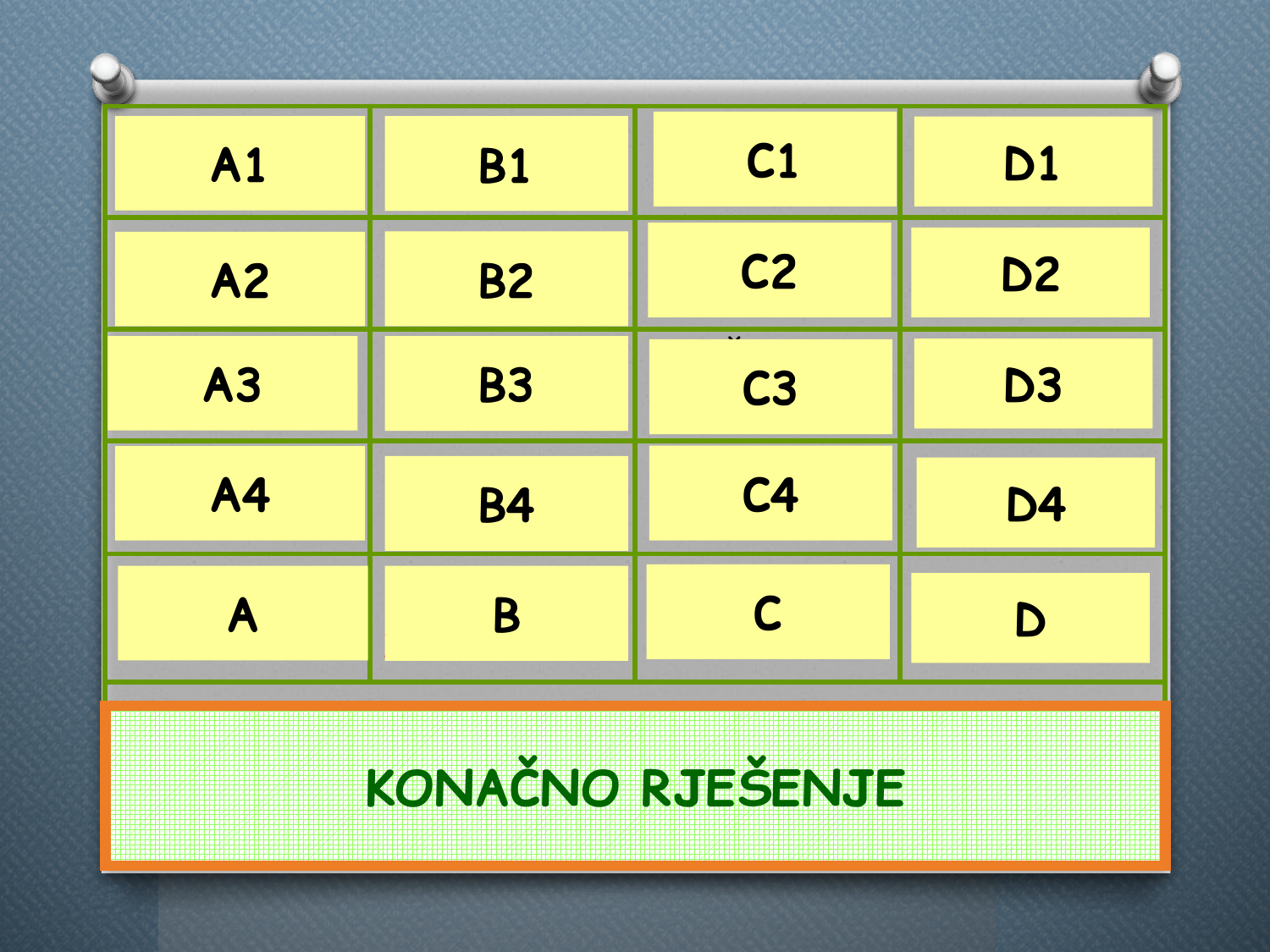

| ZANIMANJE | BOJE | ČITANJE KAO HOBI | POSUDBA |
| --- | --- | --- | --- |
| PAPIR | UMJETNOST | VOLI ČITATI | KNJIŽNIČAR |
| SLOVA | KISTOVI | ČITA KNJIGE | ČITAONICA |
| IDEJA | TALENT | ČLAN JE KNJIŽNICE | LEKTIRA |
| PISAC/ KNJIŽEVNIK | SLIKAR/ ILUSTRATOR | ČITATELJ | KNJIŽNICA |
| KNJIGA |  |  |  |
C1
A1
B1
D1
C2
D2
B2
A2
A3
B3
D3
C3
C4
A4
B4
D4
C
A
B
D
KONAČNO RJEŠENJE